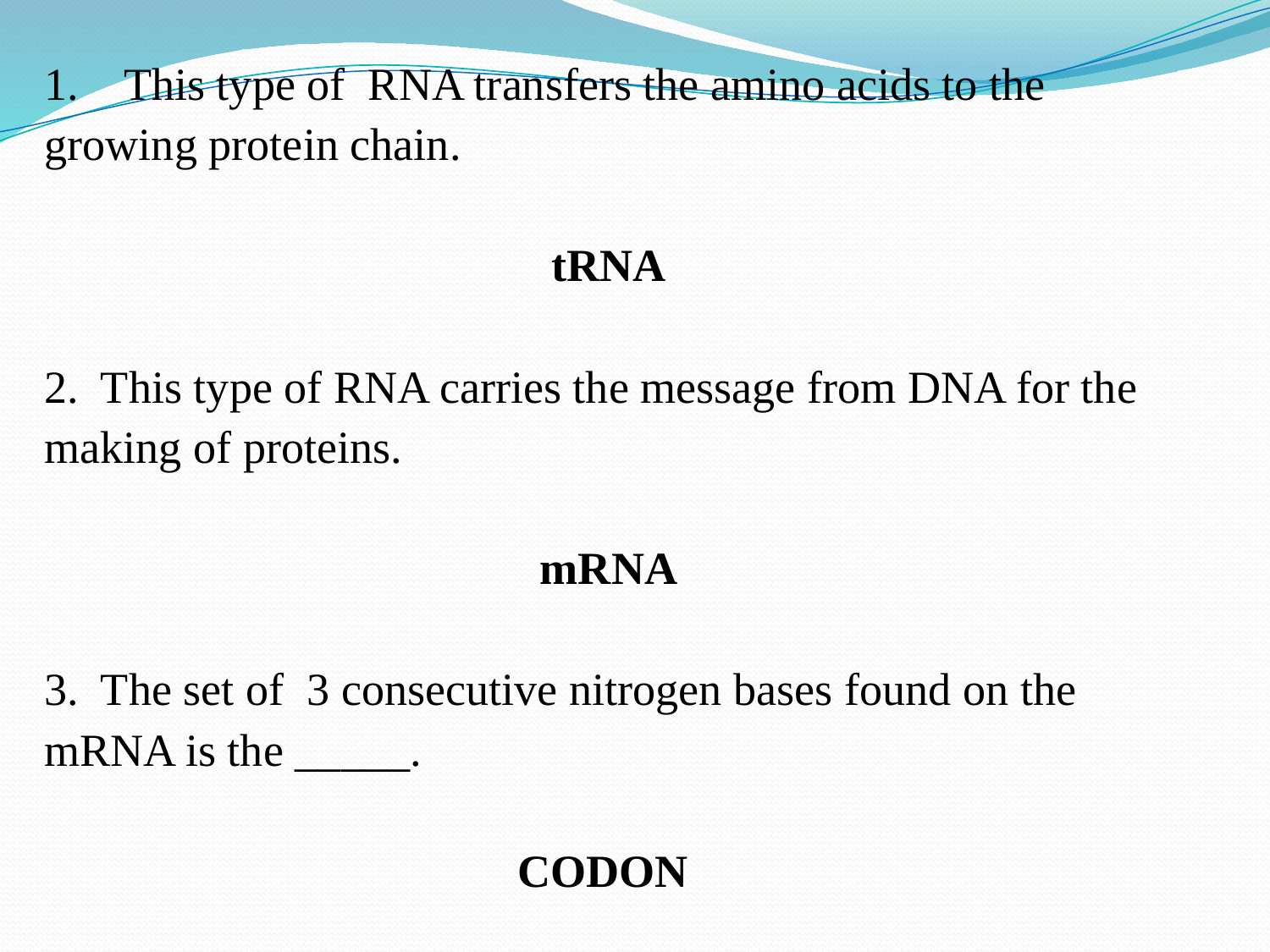

1.    This type of  RNA transfers the amino acids to the growing protein chain.

 tRNA

2.  This type of RNA carries the message from DNA for the making of proteins.

 mRNA

3.  The set of  3 consecutive nitrogen bases found on the
mRNA is the _____.

CODON